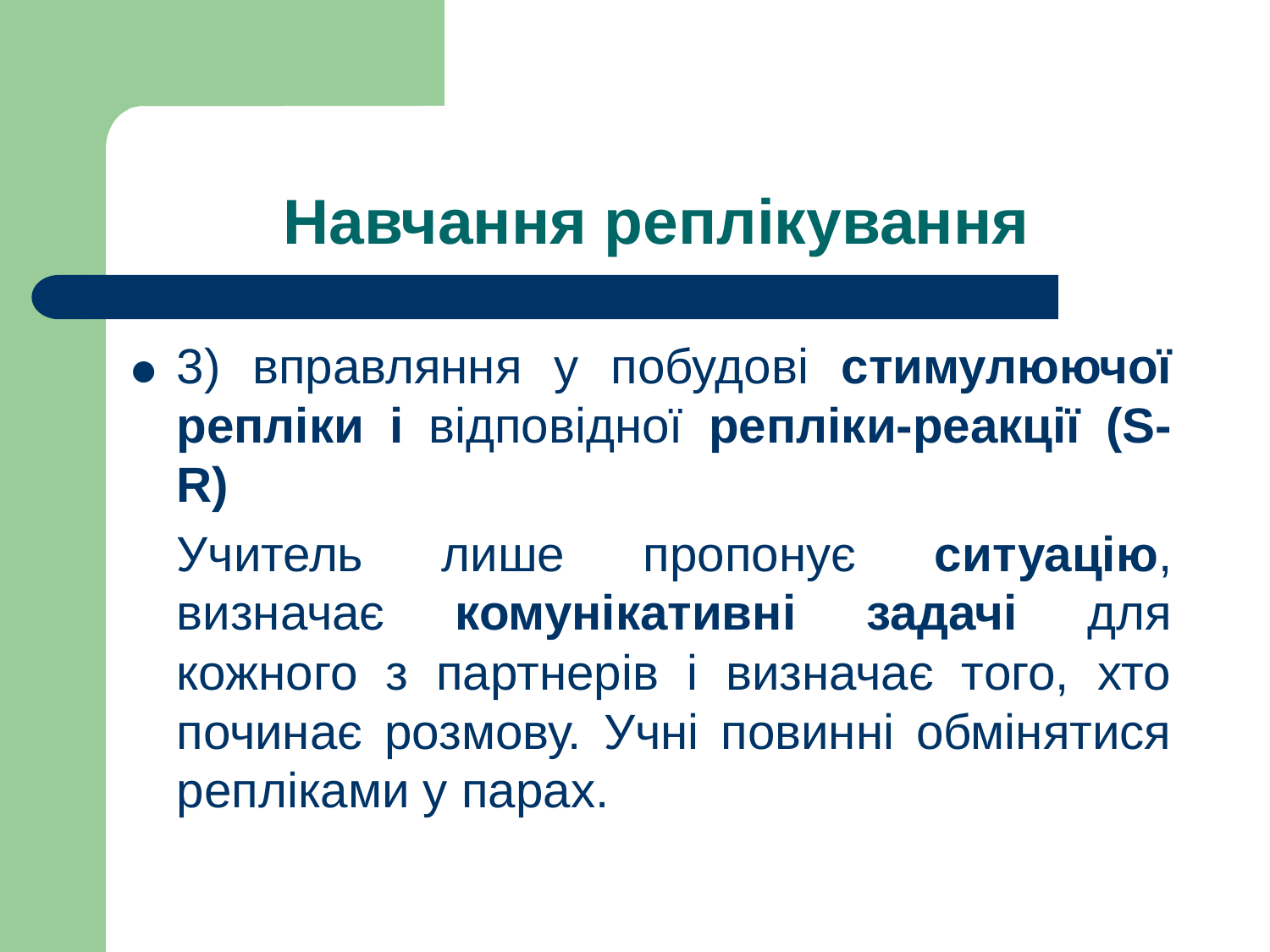

# Навчання реплікування
3) вправляння у побудові стимулюючої репліки і відповідної репліки-реакції (S-R)
	Учитель лише пропонує ситуацію, визначає комунікативні задачі для кожного з партнерів і визначає того, хто починає розмову. Учні повинні обмінятися репліками у парах.